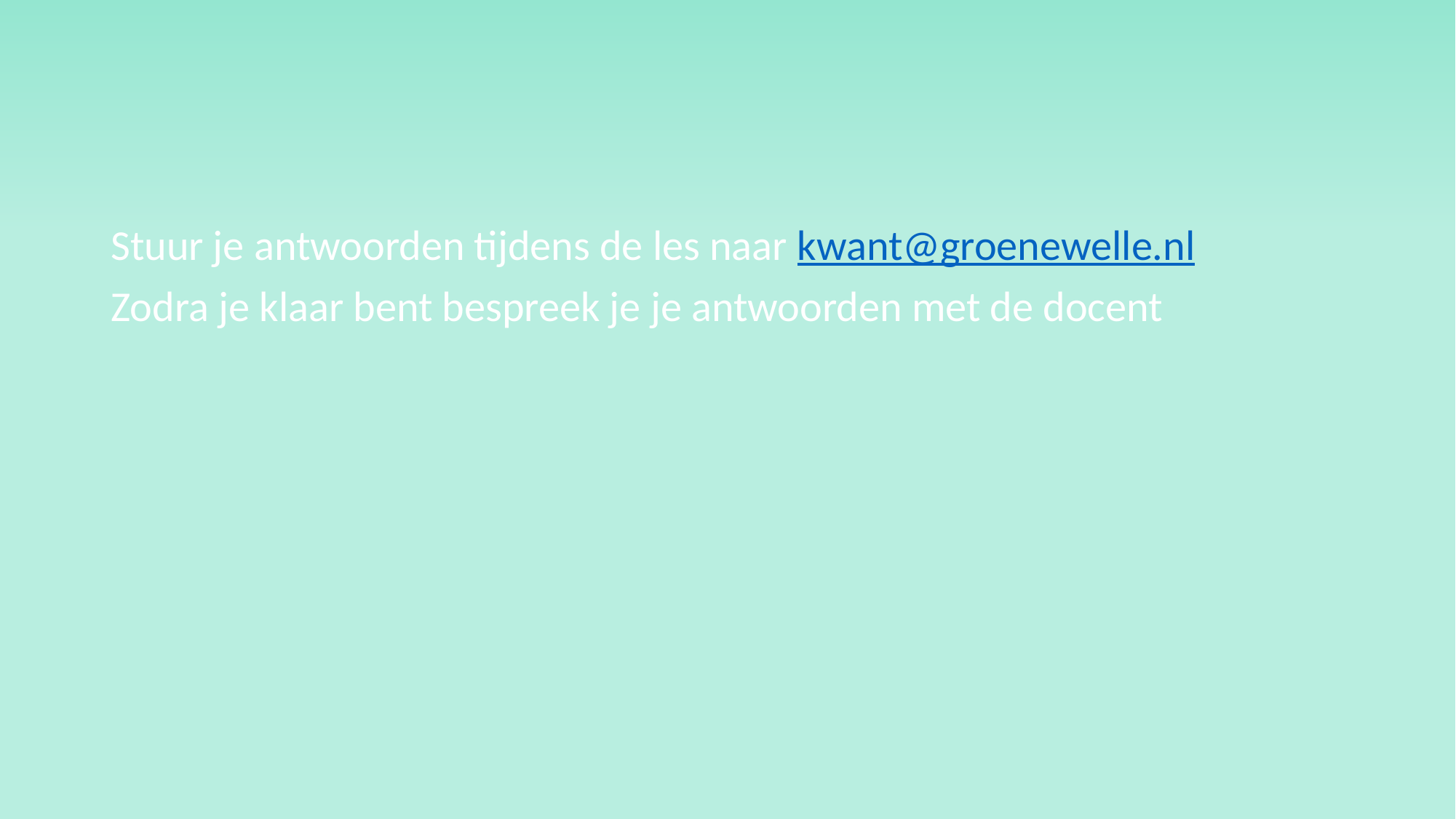

Stuur je antwoorden tijdens de les naar kwant@groenewelle.nl
Zodra je klaar bent bespreek je je antwoorden met de docent